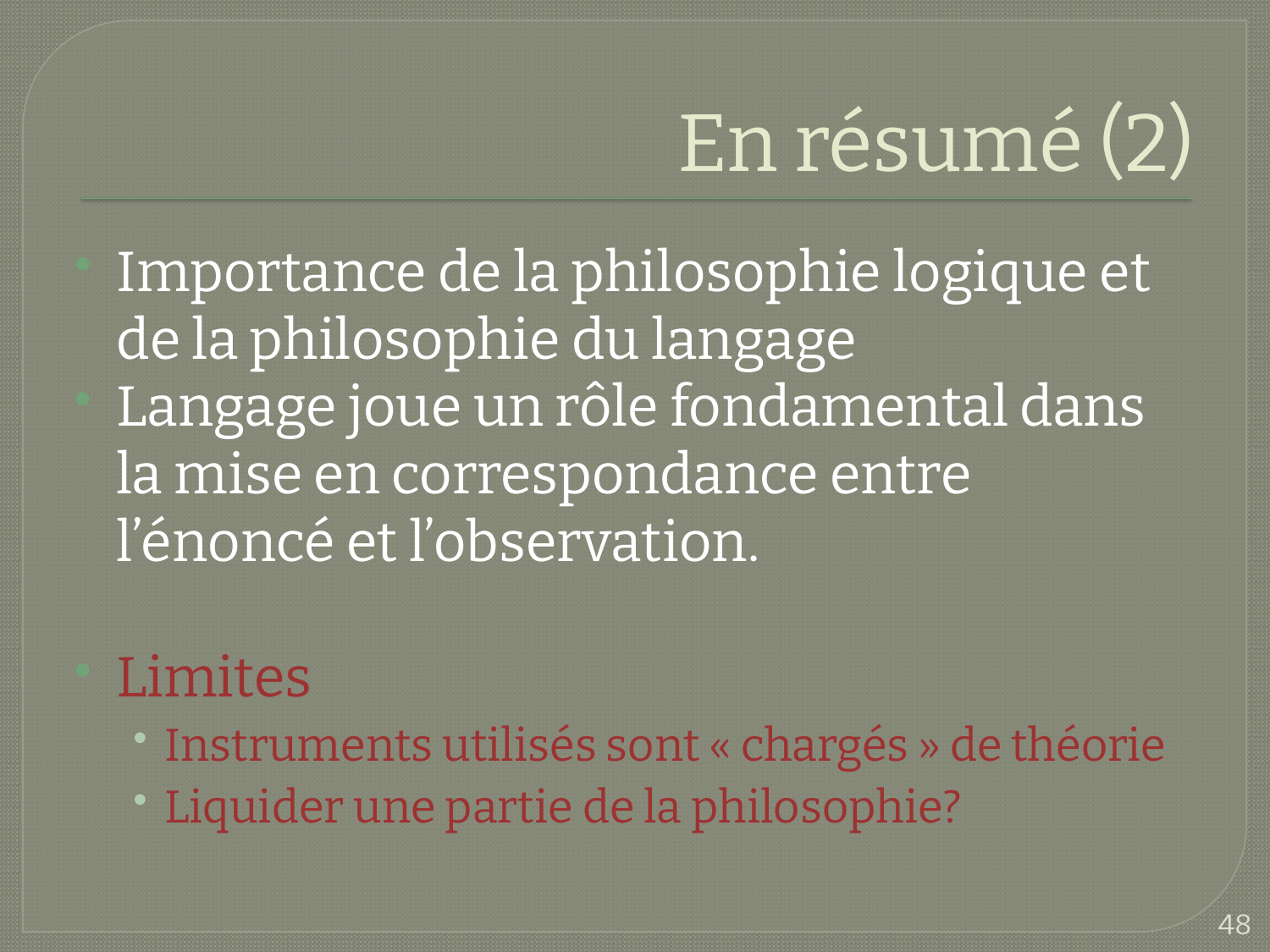

# En résumé (2)
Importance de la philosophie logique et de la philosophie du langage
Langage joue un rôle fondamental dans la mise en correspondance entre l’énoncé et l’observation.

Limites
Instruments utilisés sont « chargés » de théorie
Liquider une partie de la philosophie?

48